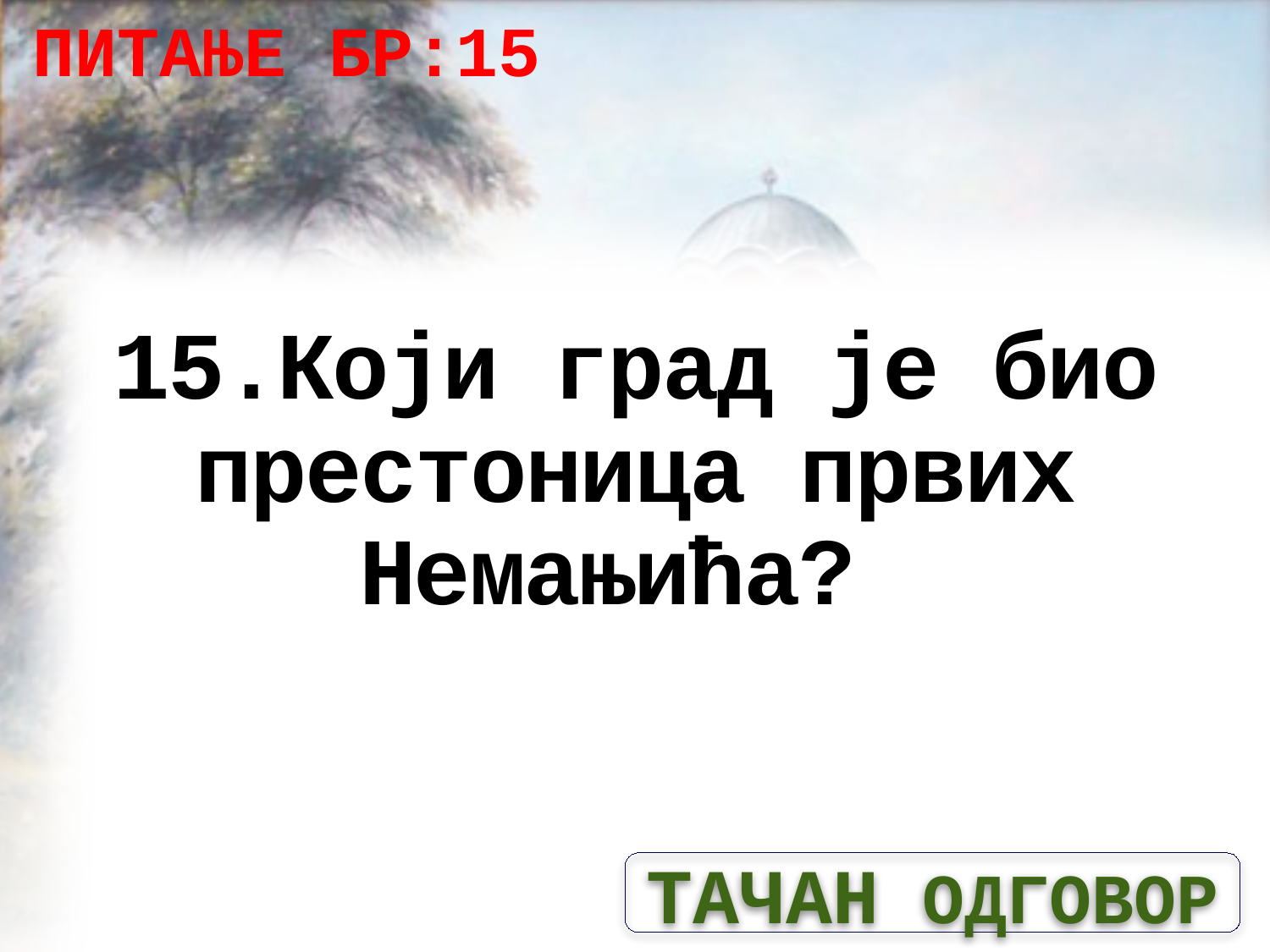

ПИТАЊЕ БР:15
# 15.Који град је био престоница првих Немањића?
ТАЧАН ОДГОВОР